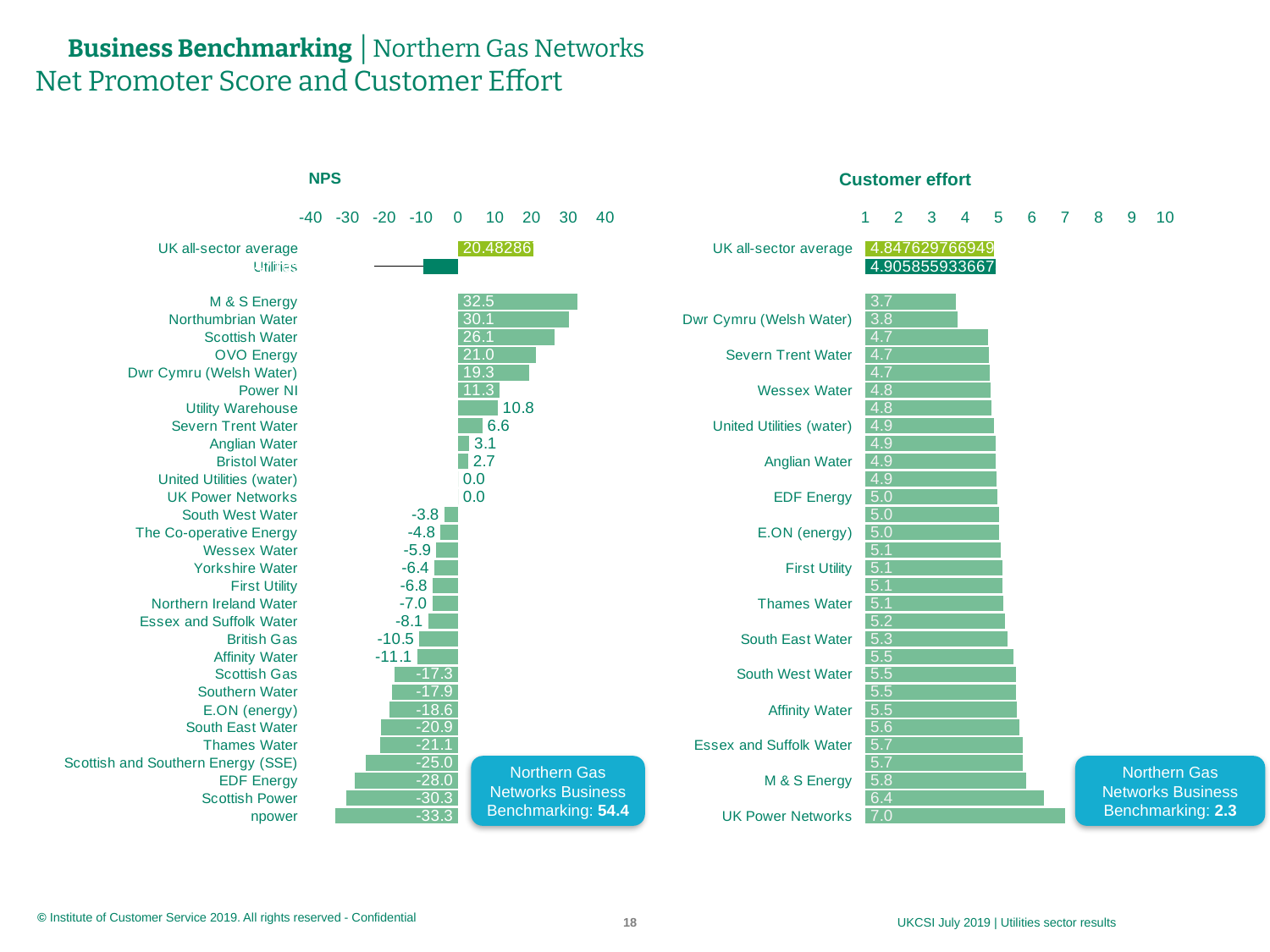

Business Benchmarking │Northern Gas Networks
Net Promoter Score and Customer Effort
NPS
Customer effort

### Chart

| Category |   |   |   |
|---|---|---|---|
| npower | -33.333333333333336 | None | None |
| Scottish Power | -30.285714285714285 | None | None |
| EDF Energy | -27.954545454545453 | None | None |
| Scottish and Southern Energy (SSE) | -24.999999999999996 | None | None |
| Thames Water | -21.078431372549023 | None | None |
| South East Water | -20.895522388059707 | None | None |
| E.ON (energy) | -18.629550321199137 | None | None |
| Southern Water | -17.924528301886784 | None | None |
| Scottish Gas | -17.333333333333336 | None | None |
| Affinity Water | -11.11111111111111 | None | None |
| British Gas | -10.520487264673314 | None | None |
| Essex and Suffolk Water | -8.108108108108105 | None | None |
| Northern Ireland Water | -6.97674418604651 | None | None |
| First Utility | -6.842105263157897 | None | None |
| Yorkshire Water | -6.410256410256409 | None | None |
| Wessex Water | -5.882352941176464 | None | None |
| The Co-operative Energy | -4.761904761904766 | None | None |
| South West Water | -3.75 | None | None |
| UK Power Networks | 0.0 | None | None |
| United Utilities (water) | 0.0 | None | None |
| Bristol Water | 2.7027027027027053 | None | None |
| Anglian Water | 3.053435114503813 | None | None |
| Severn Trent Water | 6.58682634730539 | None | None |
| Utility Warehouse | 10.76923076923077 | None | None |
| Power NI | 11.25 | None | None |
| Dwr Cymru (Welsh Water) | 19.327731092436967 | None | None |
| OVO Energy | 21.030042918454942 | None | None |
| Scottish Water | 26.086956521739125 | None | None |
| Northumbrian Water | 30.12048192771084 | None | None |
| M & S Energy | 32.5 | None | None |
|   | None | None | None |
| Utilities | None | None | -9.447165850244922 |
| UK all-sector average | None | 20.482867072800072 | None |

### Chart

| Category |   |   |   |
|---|---|---|---|
| UK Power Networks | 7.000000000000002 | None | None |
| Northern Ireland Water | 6.363636363636364 | None | None |
| M & S Energy | 5.815789473684211 | None | None |
| Power NI | 5.714285714285714 | None | None |
| Essex and Suffolk Water | 5.710526315789474 | None | None |
| Bristol Water | 5.631578947368422 | None | None |
| Affinity Water | 5.545454545454545 | None | None |
| Utility Warehouse | 5.523076923076924 | None | None |
| South West Water | 5.518072289156627 | None | None |
| Scottish Water | 5.452830188679245 | None | None |
| South East Water | 5.26760563380282 | None | None |
| The Co-operative Energy | 5.192771084337349 | None | None |
| Thames Water | 5.12621359223301 | None | None |
| Scottish Power | 5.120000000000004 | None | None |
| First Utility | 5.116402116402118 | None | None |
| British Gas | 5.054525627044714 | None | None |
| E.ON (energy) | 5.013100436681222 | None | None |
| Southern Water | 5.009174311926607 | None | None |
| EDF Energy | 4.956719817767654 | None | None |
| Northumbrian Water | 4.942528735632183 | None | None |
| Anglian Water | 4.913043478260869 | None | None |
| npower | 4.905797101449278 | None | None |
| United Utilities (water) | 4.867924528301886 | None | None |
| Scottish Gas | 4.78082191780822 | None | None |
| Wessex Water | 4.759259259259259 | None | None |
| Yorkshire Water | 4.741176470588235 | None | None |
| Severn Trent Water | 4.715846994535521 | None | None |
| Scottish and Southern Energy (SSE) | 4.685714285714286 | None | None |
| Dwr Cymru (Welsh Water) | 3.7542372881355934 | None | None |
| OVO Energy | 3.70689655172414 | None | None |
|   | None | None | None |
| Utilities | None | None | 4.9058559336673 |
| UK all-sector average | None | 4.847629766949171 | None |
Northern Gas Networks Business Benchmarking: 54.4
Northern Gas Networks Business Benchmarking: 2.3
UKCSI July 2019 | Utilities sector results